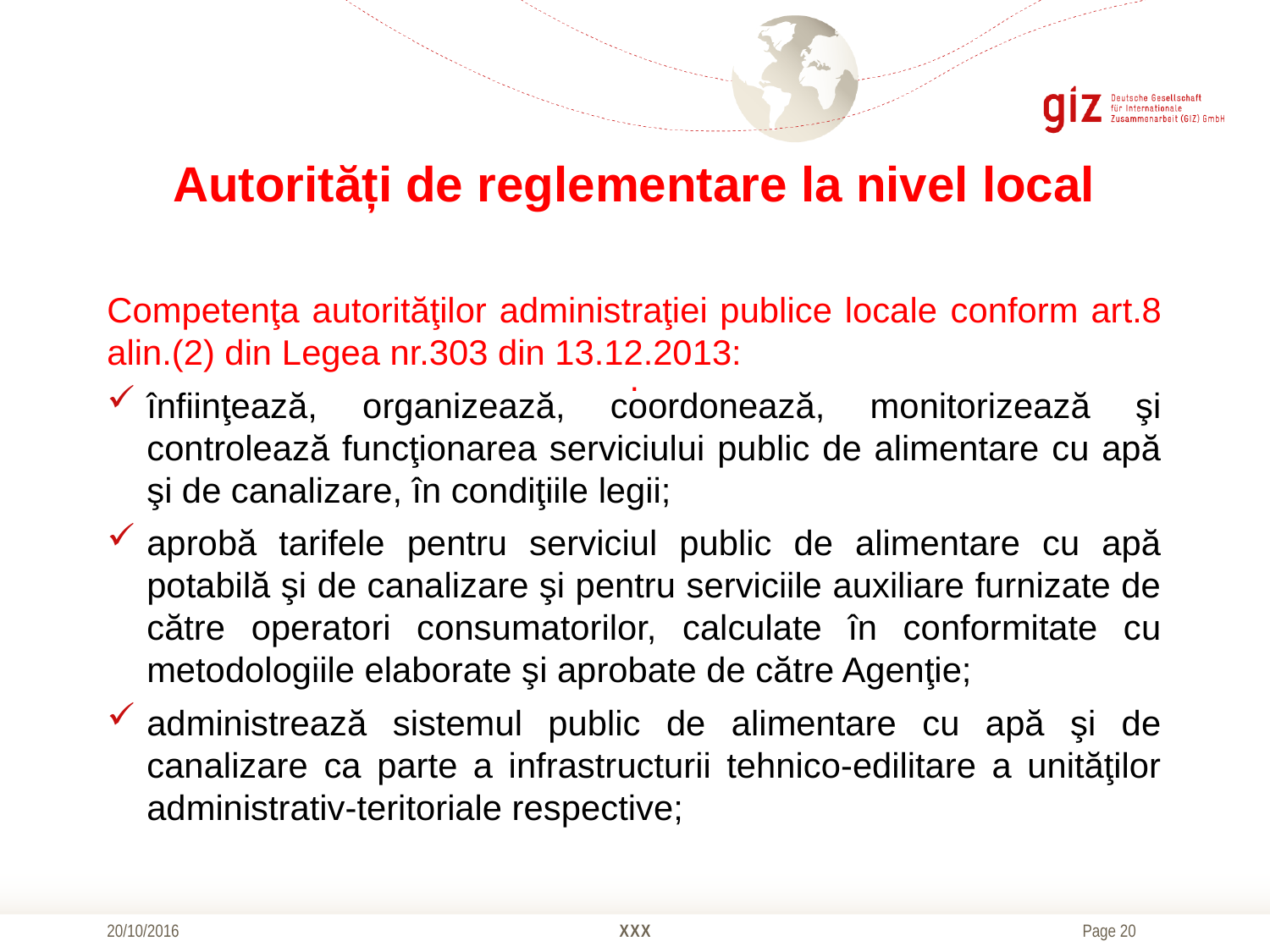

# Autorități de reglementare la nivel local .

Competenţa autorităţilor administraţiei publice locale conform art.8 alin.(2) din Legea nr.303 din 13.12.2013:
înfiinţează, organizează, coordonează, monitorizează şi controlează funcţionarea serviciului public de alimentare cu apă şi de canalizare, în condiţiile legii;
aprobă tarifele pentru serviciul public de alimentare cu apă potabilă şi de canalizare şi pentru serviciile auxiliare furnizate de către operatori consumatorilor, calculate în conformitate cu metodologiile elaborate şi aprobate de către Agenţie;
administrează sistemul public de alimentare cu apă şi de canalizare ca parte a infrastructurii tehnico-edilitare a unităţilor administrativ-teritoriale respective;

20/10/2016
XXX